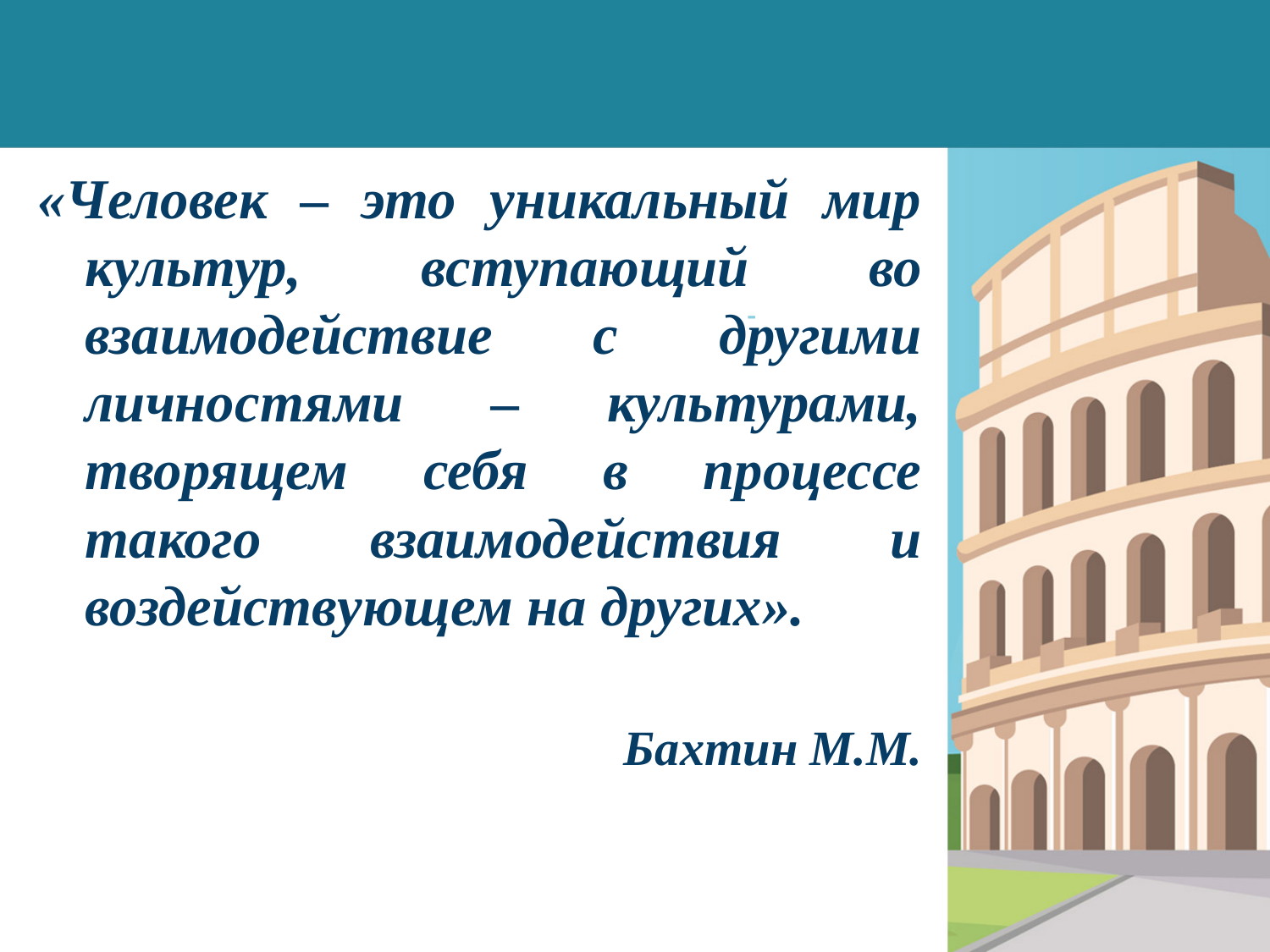

#
«Человек – это уникальный мир культур, вступающий во взаимодействие с другими личностями – культурами, творящем себя в процессе такого взаимодействия и воздействующем на других».
                                                         Бахтин М.М.